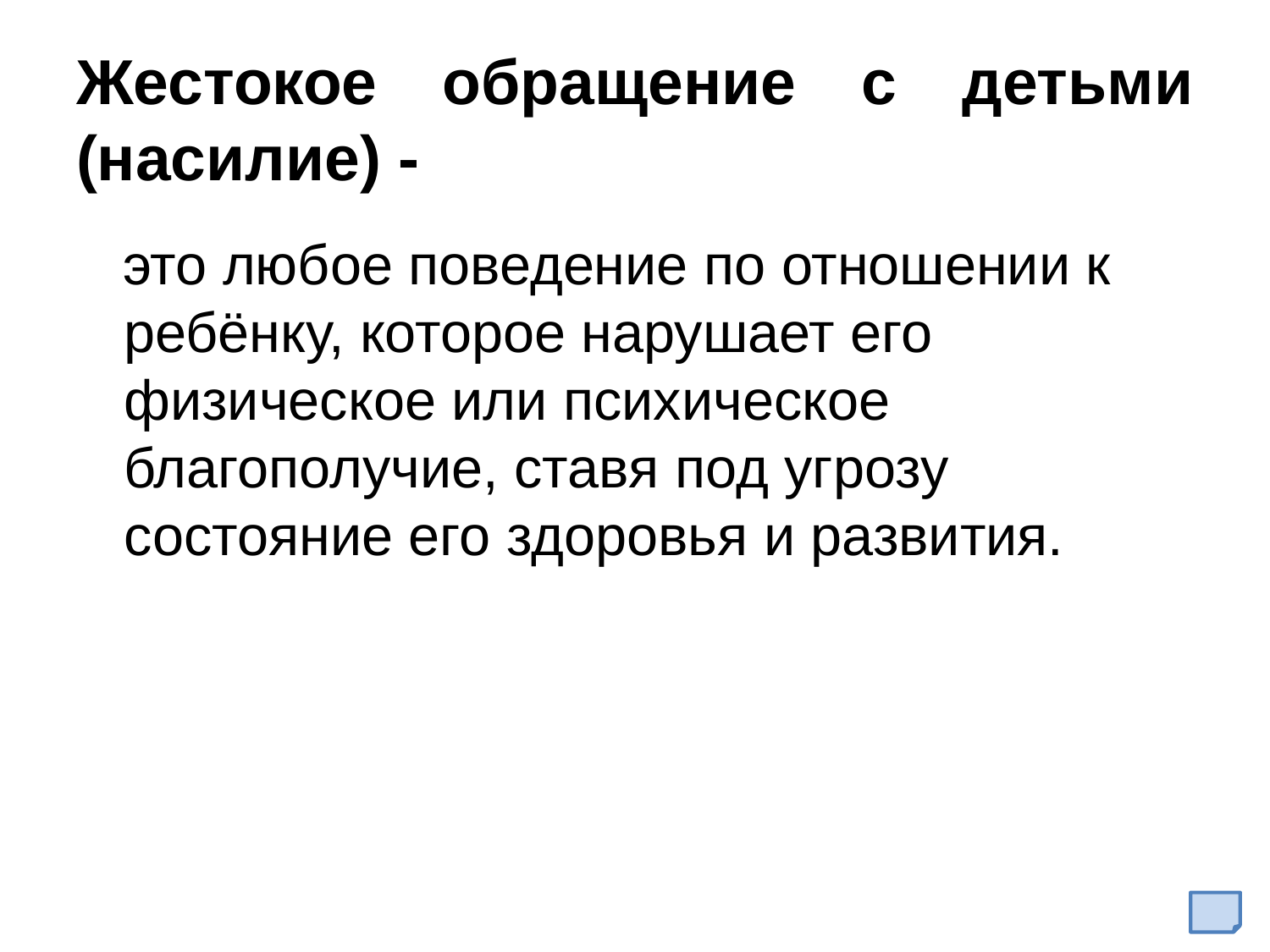

# Жестокое обращение с детьми (насилие) -
   это любое поведение по отношении к ребёнку, которое нарушает его физическое или психическое благополучие, ставя под угрозу состояние его здоровья и развития.